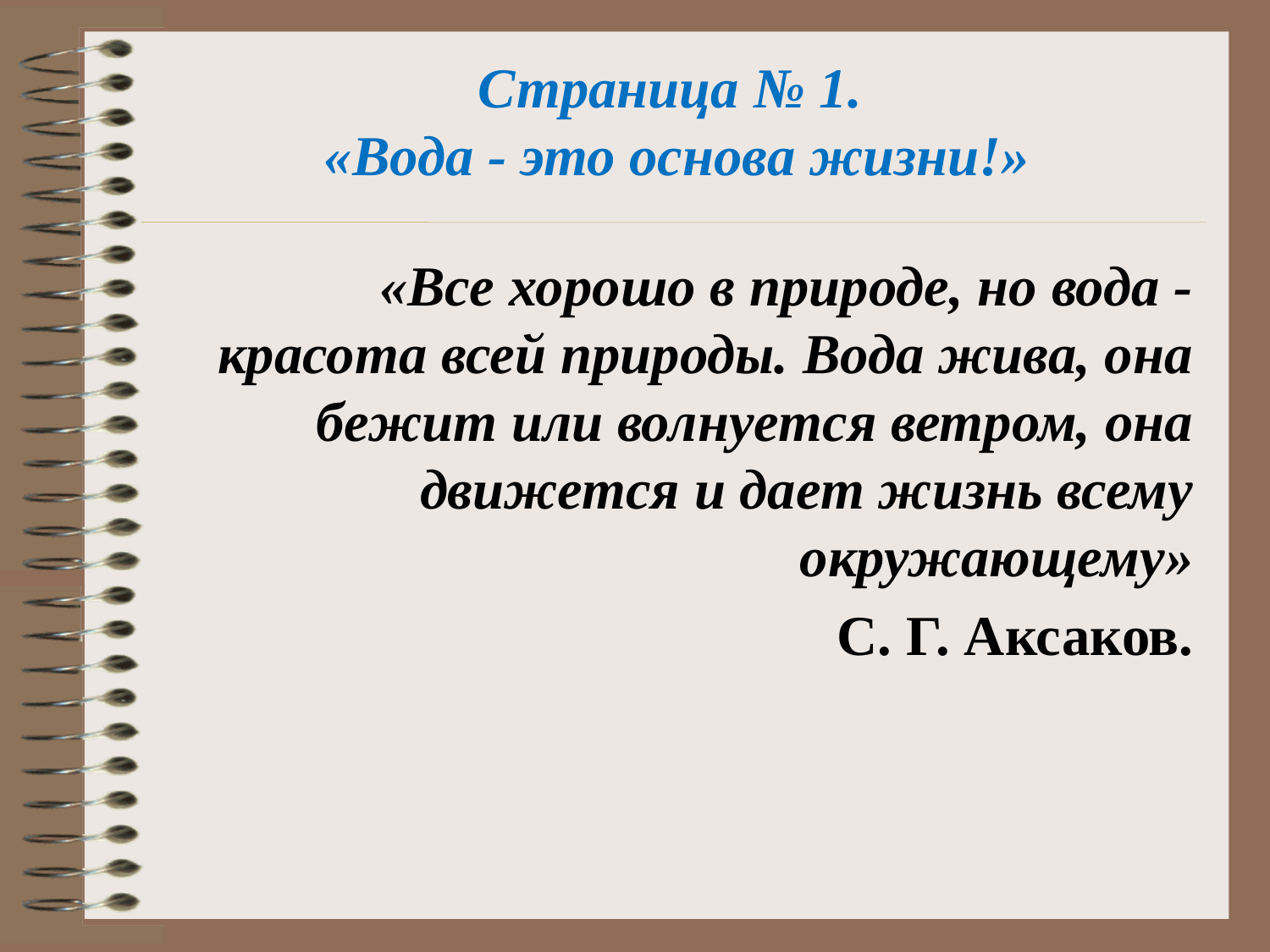

# Страница № 1. «Вода - это основа жизни!»
«Все хорошо в природе, но вода - красота всей природы. Вода жива, она бежит или волнуется ветром, она движется и дает жизнь всему окружающему»
С. Г. Аксаков.